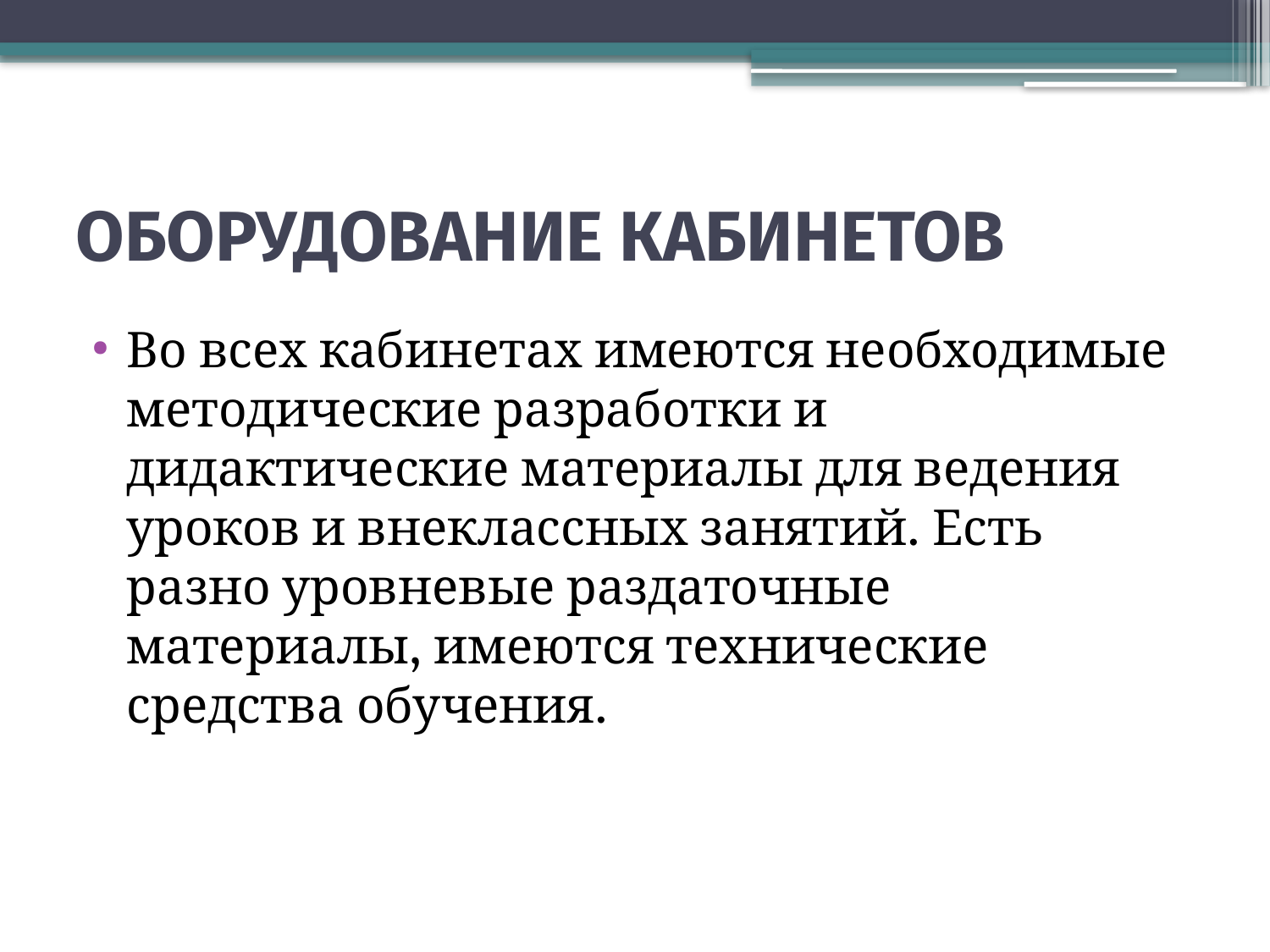

# ОБОРУДОВАНИЕ КАБИНЕТОВ
Во всех кабинетах имеются необходимые методические разработки и дидактические материалы для ведения уроков и внеклассных занятий. Есть разно уровневые раздаточные материалы, имеются технические средства обучения.